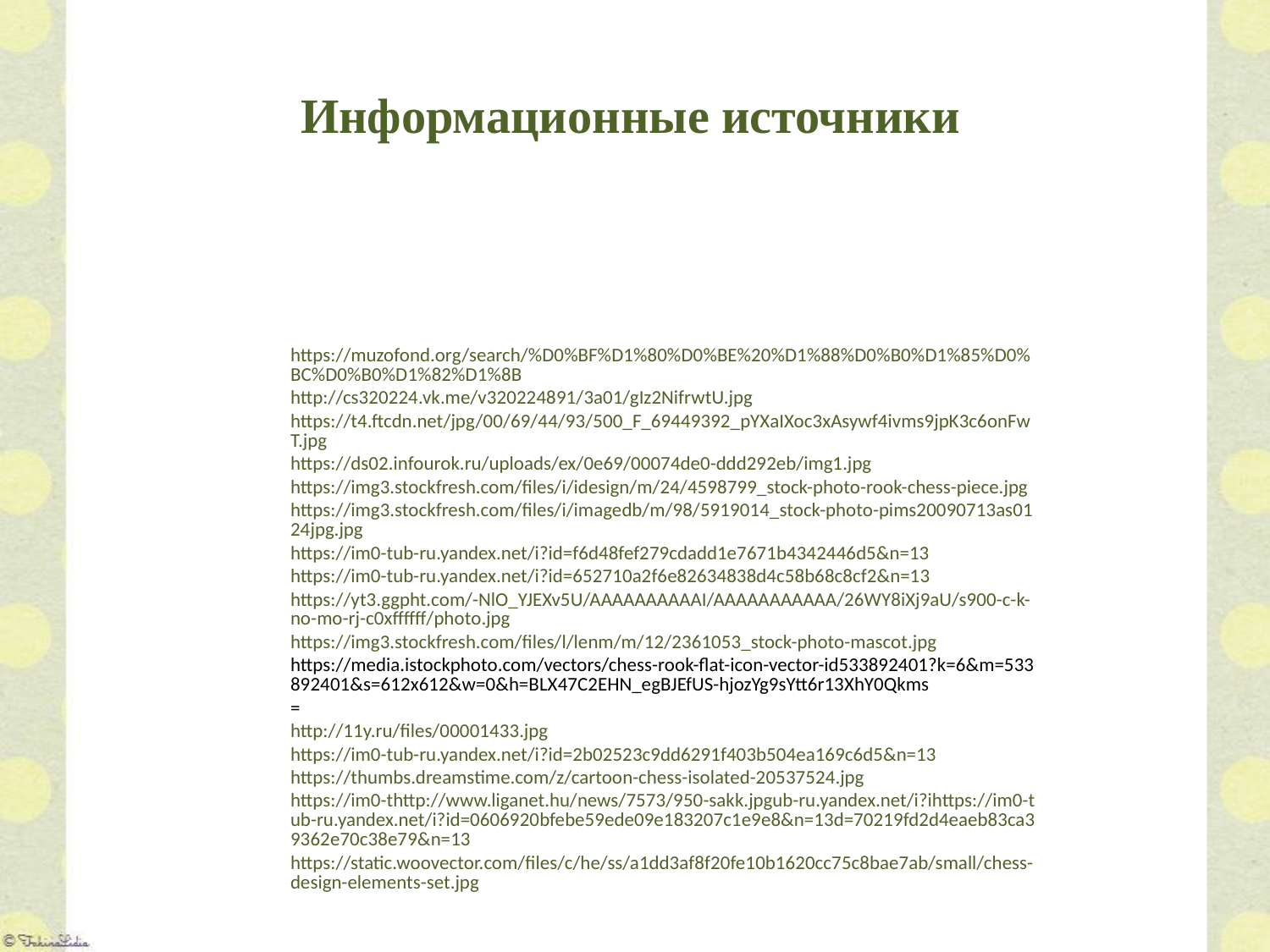

Информационные источники

https://muzofond.org/search/%D0%BF%D1%80%D0%BE%20%D1%88%D0%B0%D1%85%D0%BC%D0%B0%D1%82%D1%8B
http://cs320224.vk.me/v320224891/3a01/gIz2NifrwtU.jpg
https://t4.ftcdn.net/jpg/00/69/44/93/500_F_69449392_pYXaIXoc3xAsywf4ivms9jpK3c6onFwT.jpg
https://ds02.infourok.ru/uploads/ex/0e69/00074de0-ddd292eb/img1.jpg
https://img3.stockfresh.com/files/i/idesign/m/24/4598799_stock-photo-rook-chess-piece.jpg
https://img3.stockfresh.com/files/i/imagedb/m/98/5919014_stock-photo-pims20090713as0124jpg.jpg
https://im0-tub-ru.yandex.net/i?id=f6d48fef279cdadd1e7671b4342446d5&n=13
https://im0-tub-ru.yandex.net/i?id=652710a2f6e82634838d4c58b68c8cf2&n=13
https://yt3.ggpht.com/-NlO_YJEXv5U/AAAAAAAAAAI/AAAAAAAAAAA/26WY8iXj9aU/s900-c-k-no-mo-rj-c0xffffff/photo.jpg
https://img3.stockfresh.com/files/l/lenm/m/12/2361053_stock-photo-mascot.jpg
https://media.istockphoto.com/vectors/chess-rook-flat-icon-vector-id533892401?k=6&m=533892401&s=612x612&w=0&h=BLX47C2EHN_egBJEfUS-hjozYg9sYtt6r13XhY0Qkms=
http://11y.ru/files/00001433.jpg
https://im0-tub-ru.yandex.net/i?id=2b02523c9dd6291f403b504ea169c6d5&n=13
https://thumbs.dreamstime.com/z/cartoon-chess-isolated-20537524.jpg
https://im0-thttp://www.liganet.hu/news/7573/950-sakk.jpgub-ru.yandex.net/i?ihttps://im0-tub-ru.yandex.net/i?id=0606920bfebe59ede09e183207c1e9e8&n=13d=70219fd2d4eaeb83ca39362e70c38e79&n=13
https://static.woovector.com/files/c/he/ss/a1dd3af8f20fe10b1620cc75c8bae7ab/small/chess-design-elements-set.jpg